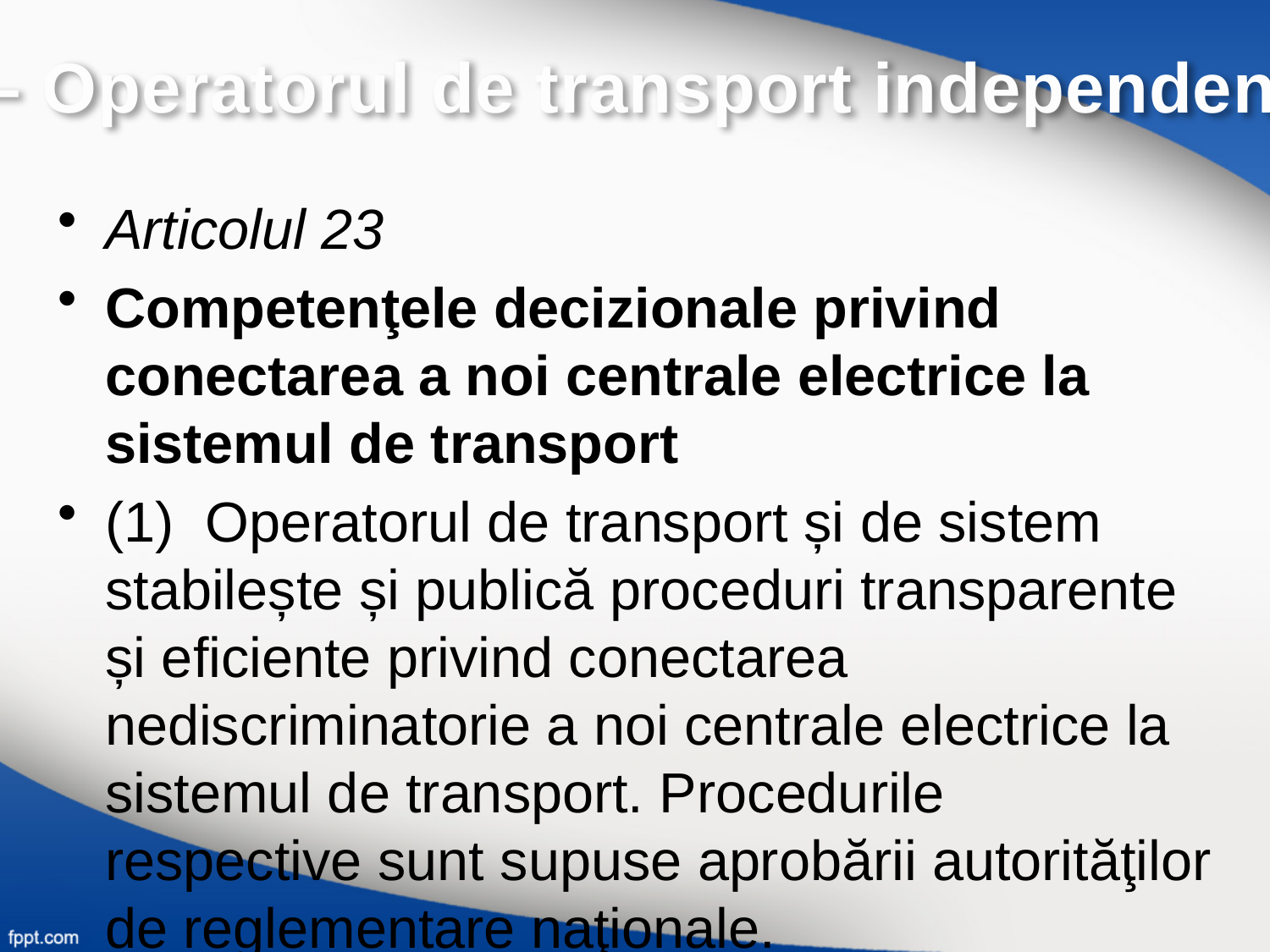

V – Operatorul de transport independent
Articolul 23
Competenţele decizionale privind conectarea a noi centrale electrice la sistemul de transport
(1)  Operatorul de transport și de sistem stabilește și publică proceduri transparente și eficiente privind conectarea nediscriminatorie a noi centrale electrice la sistemul de transport. Procedurile respective sunt supuse aprobării autorităţilor de reglementare naţionale.